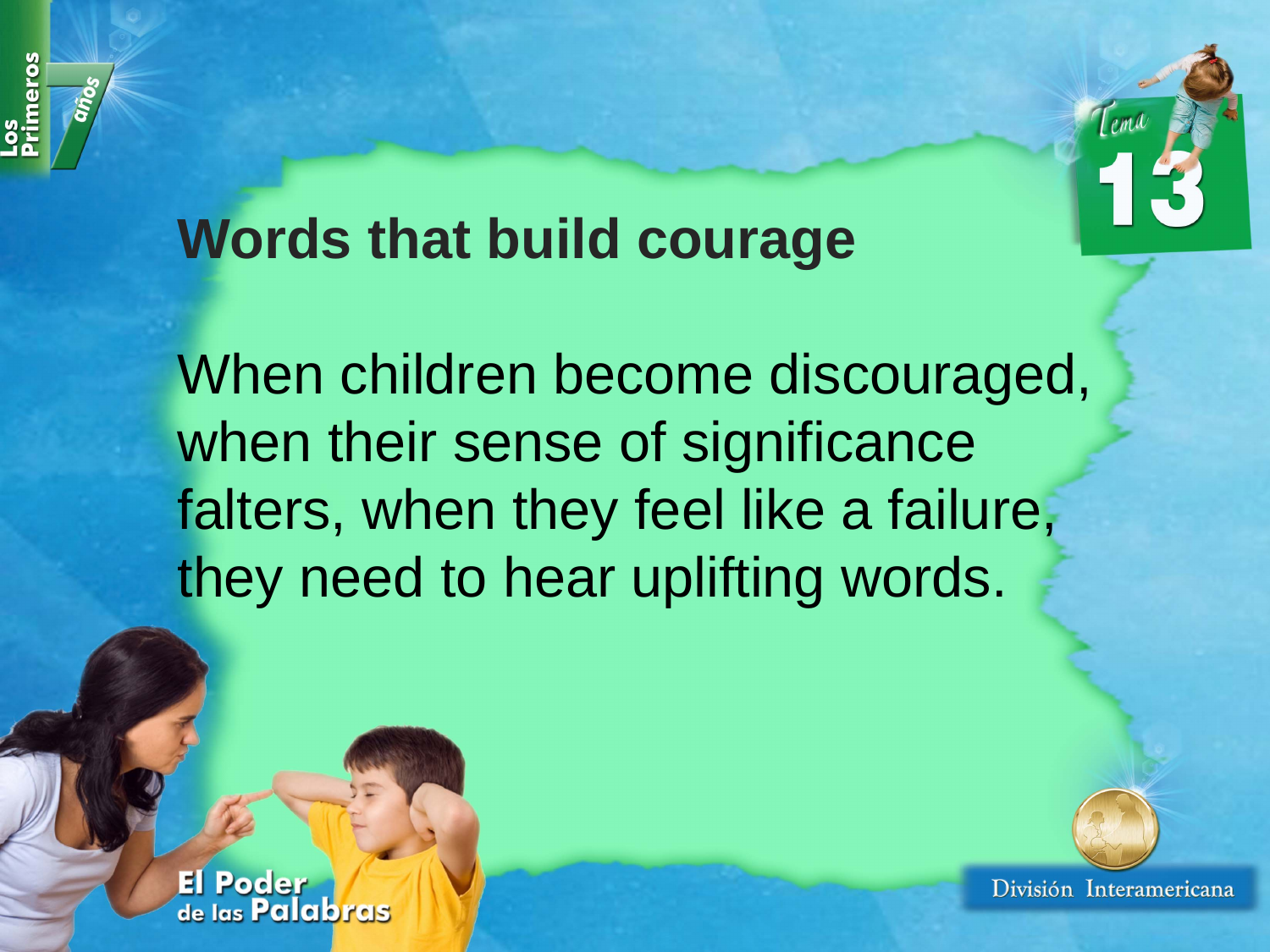

Words that build courage

When children become discouraged, when their sense of significance falters, when they feel like a failure, they need to hear uplifting words.